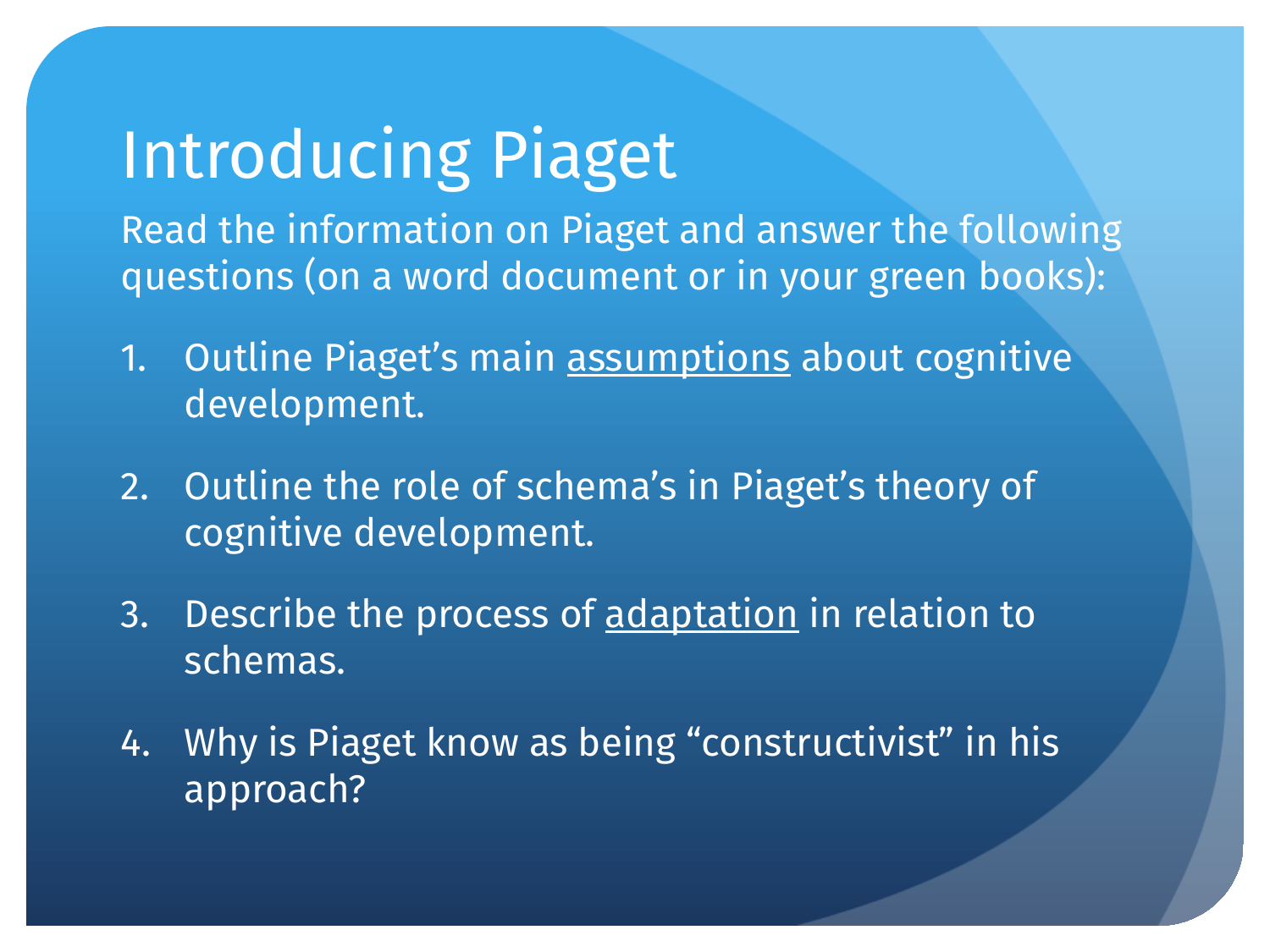

# Introducing Piaget
Read the information on Piaget and answer the following questions (on a word document or in your green books):
Outline Piaget’s main assumptions about cognitive development.
Outline the role of schema’s in Piaget’s theory of cognitive development.
Describe the process of adaptation in relation to schemas.
Why is Piaget know as being “constructivist” in his approach?